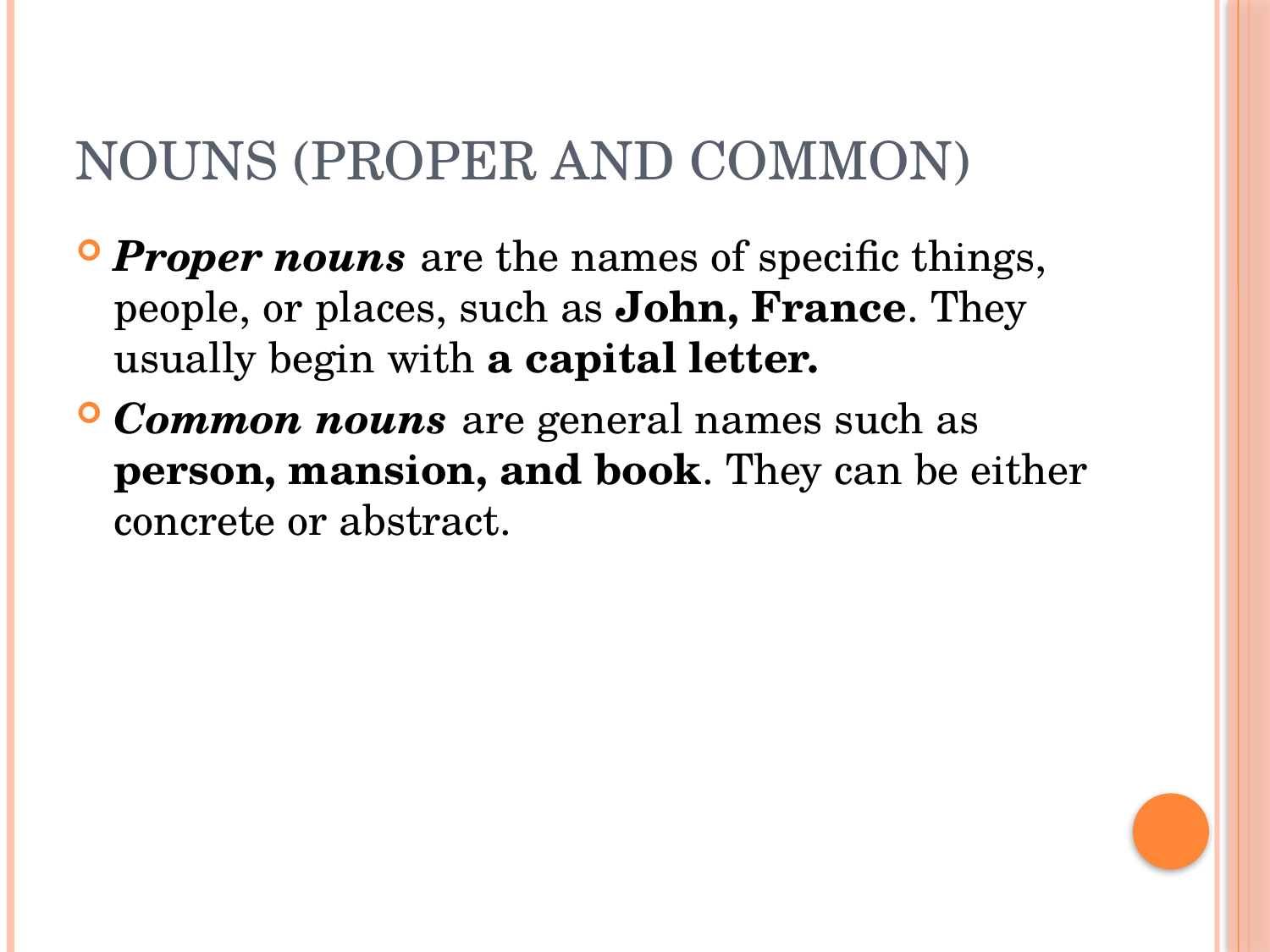

# Nouns (Proper and Common)
Proper nouns are the names of specific things, people, or places, such as John, France. They usually begin with a capital letter.
Common nouns are general names such as person, mansion, and book. They can be either concrete or abstract.